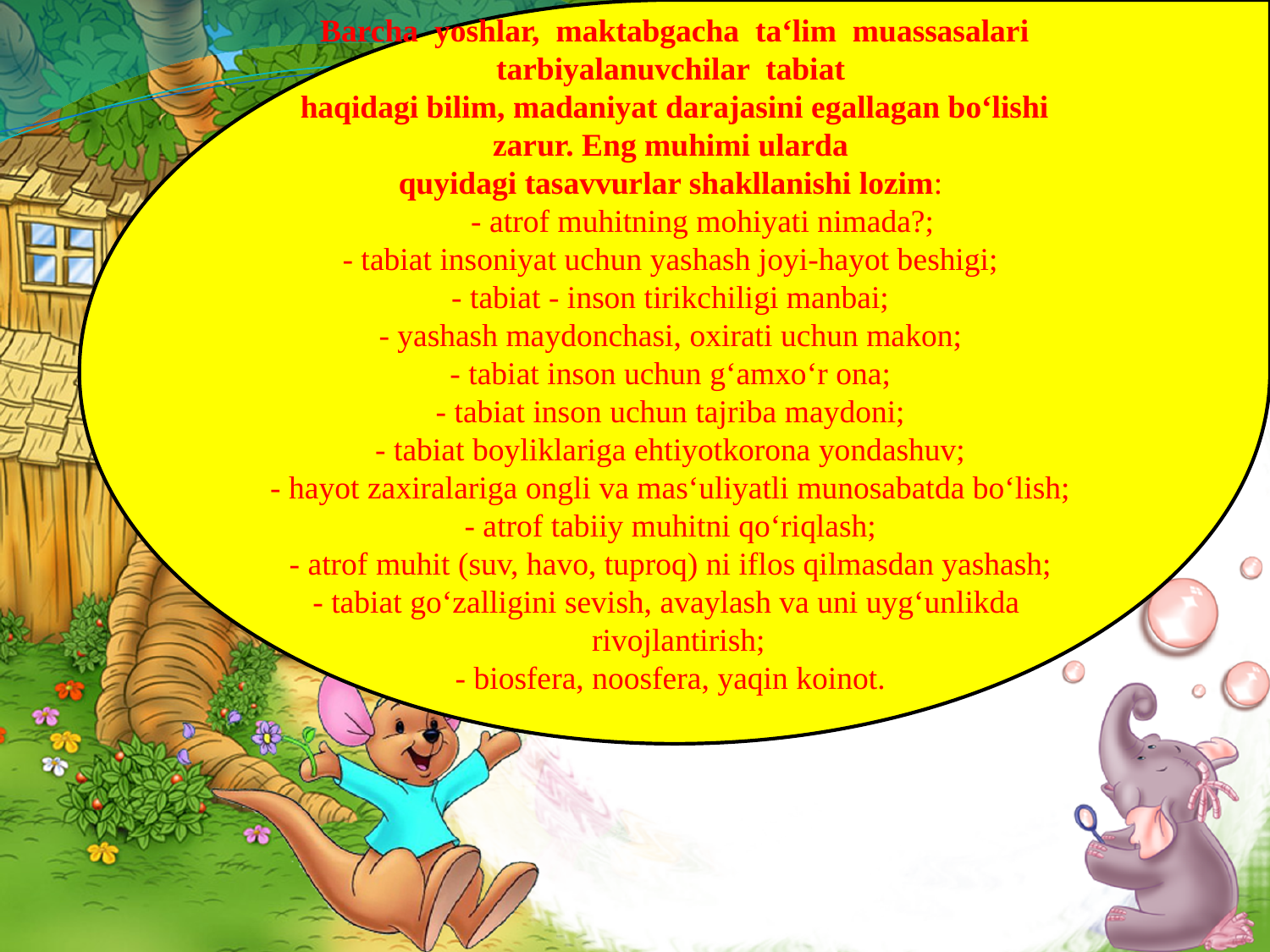

Barcha  yoshlar,  maktabgacha  ta‘lim  muassasalari  tarbiyalanuvchilar  tabiat
haqidagi bilim, madaniyat darajasini egallagan bo‘lishi zarur. Eng muhimi ularda
quyidagi tasavvurlar shakllanishi lozim:
        - atrof muhitning mohiyati nimada?;
- tabiat insoniyat uchun yashash joyi-hayot beshigi;
- tabiat - inson tirikchiligi manbai;
- yashash maydonchasi, oxirati uchun makon;
- tabiat inson uchun g‘amxo‘r ona;
- tabiat inson uchun tajriba maydoni;
- tabiat boyliklariga ehtiyotkorona yondashuv;
- hayot zaxiralariga ongli va mas‘uliyatli munosabatda bo‘lish;
- atrof tabiiy muhitni qo‘riqlash;
- atrof muhit (suv, havo, tuproq) ni iflos qilmasdan yashash;
- tabiat go‘zalligini sevish, avaylash va uni uyg‘unlikda
  rivojlantirish;
- biosfera, noosfera, yaqin koinot.